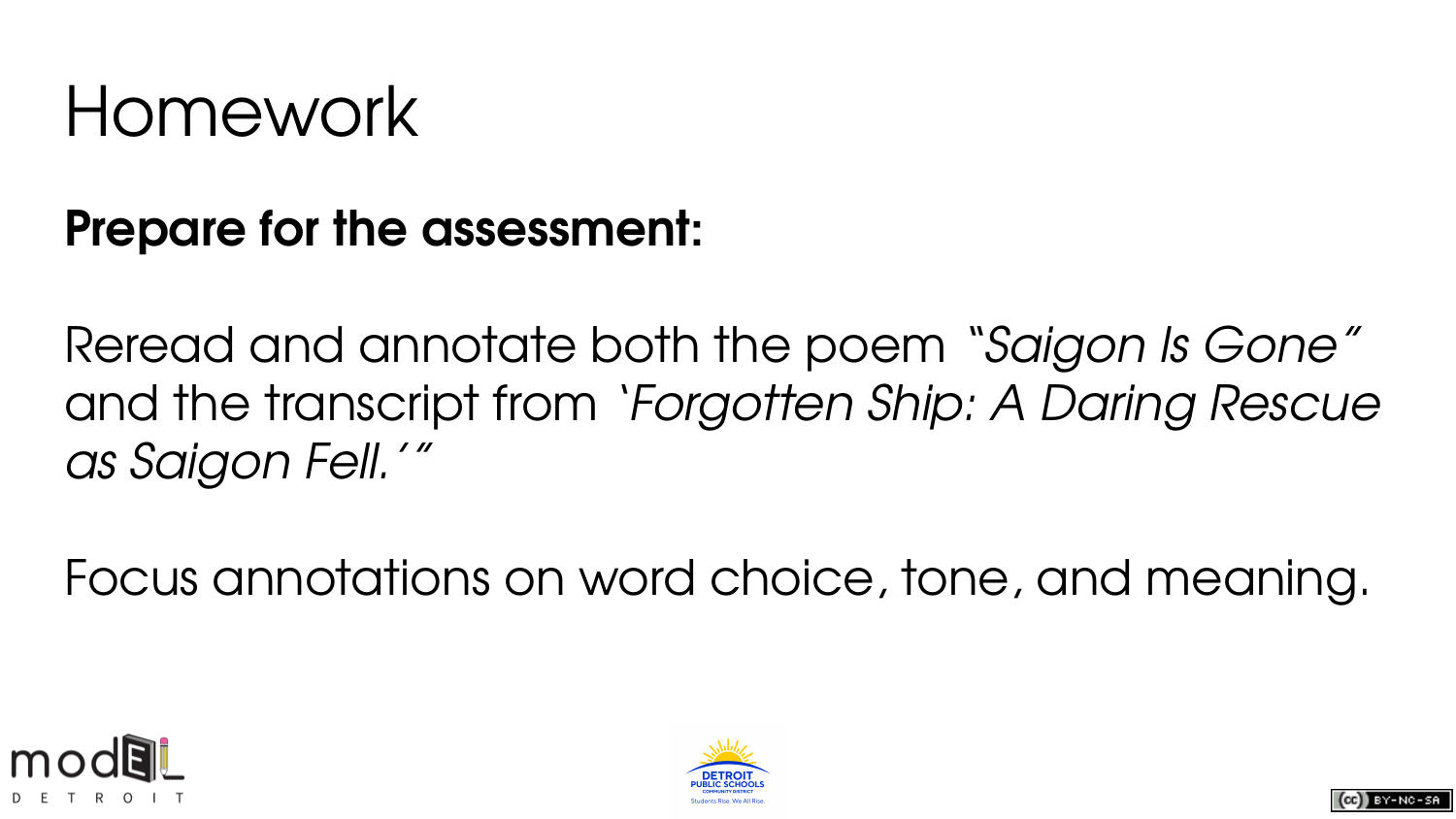

# Homework
Prepare for the assessment:

Reread and annotate both the poem “Saigon Is Gone” and the transcript from ‘Forgotten Ship: A Daring Rescue as Saigon Fell.’”

Focus annotations on word choice, tone, and meaning.